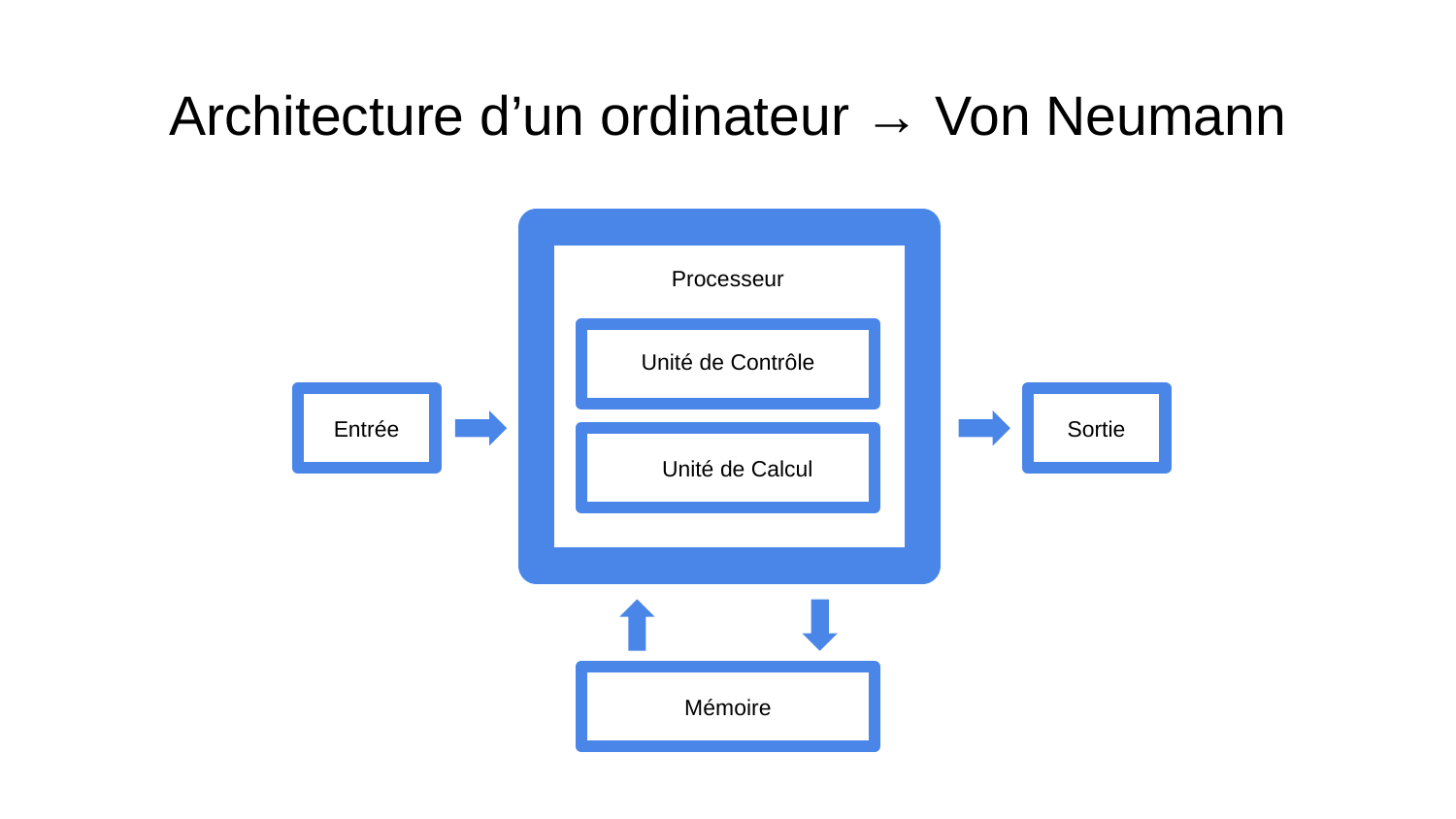

# Architecture d’un ordinateur → Von Neumann

Processeur

Unité de Contrôle

Sortie
Entrée

Unité de Calcul

Mémoire